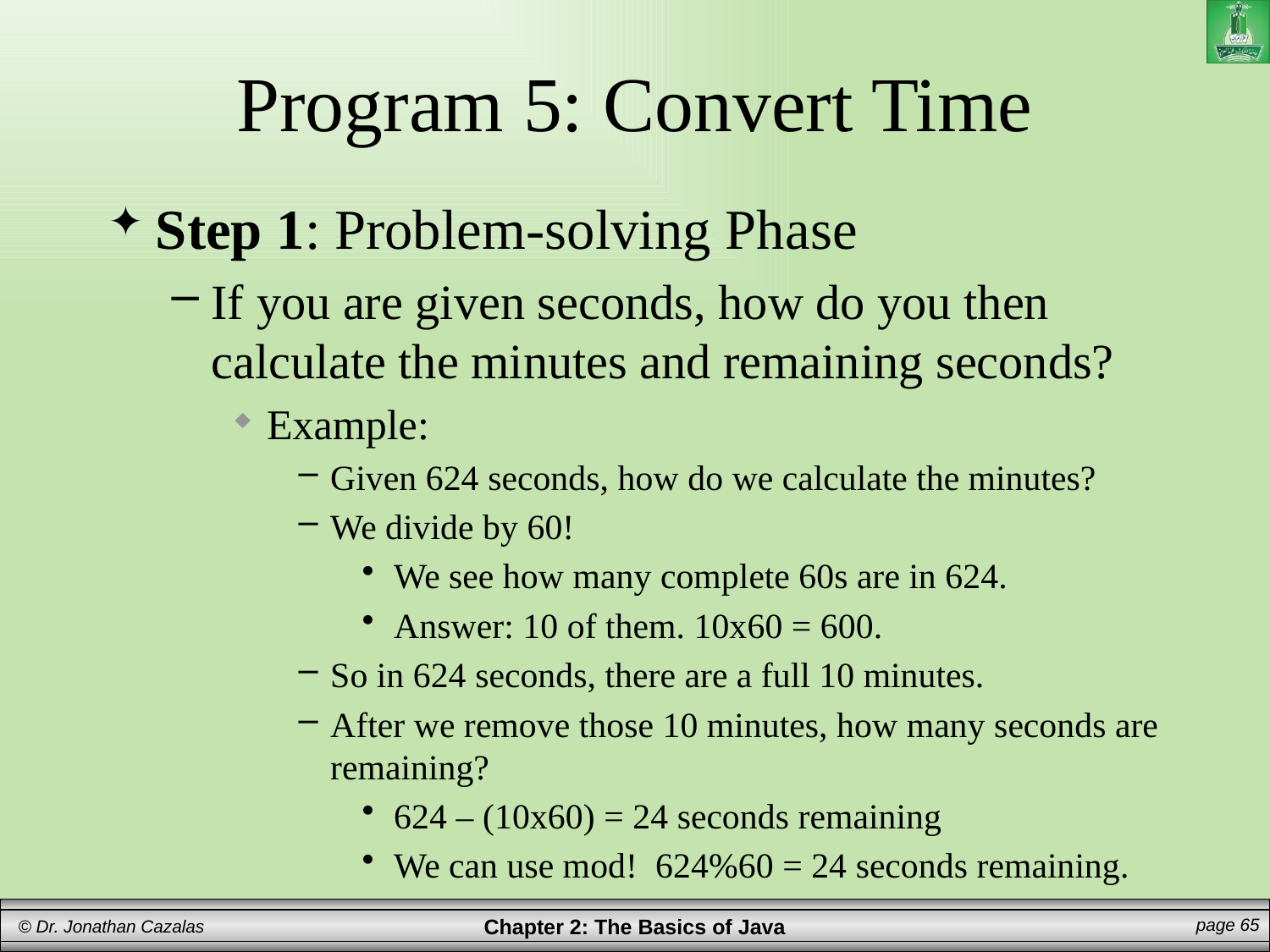

# Program 5: Convert Time
Step 1: Problem-solving Phase
If you are given seconds, how do you then calculate the minutes and remaining seconds?
Example:
Given 624 seconds, how do we calculate the minutes?
We divide by 60!
We see how many complete 60s are in 624.
Answer: 10 of them. 10x60 = 600.
So in 624 seconds, there are a full 10 minutes.
After we remove those 10 minutes, how many seconds are remaining?
624 – (10x60) = 24 seconds remaining
We can use mod!  624%60 = 24 seconds remaining.